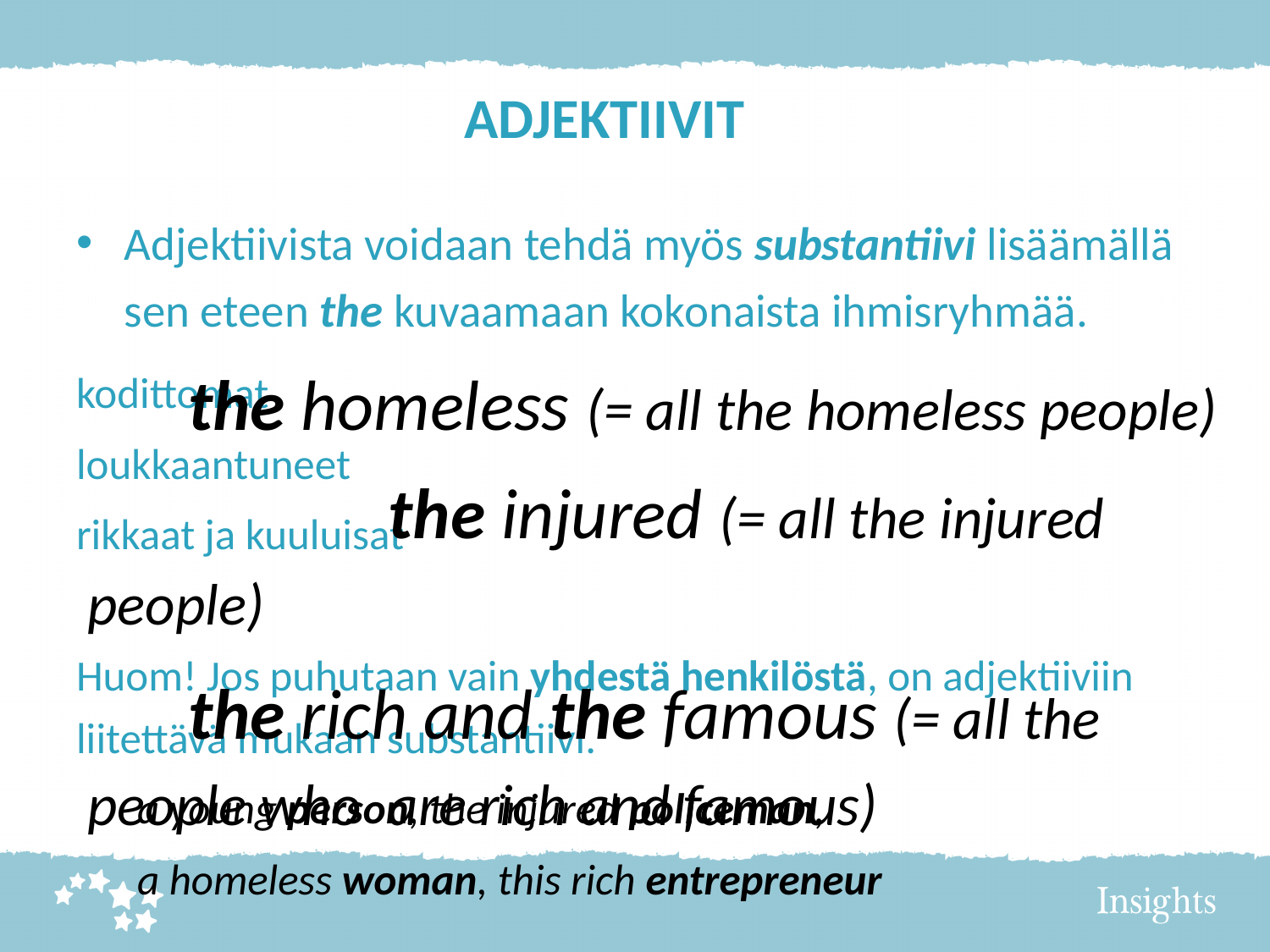

# ADJEKTIIVIT
Adjektiivista voidaan tehdä myös substantiivi lisäämällä sen eteen the kuvaamaan kokonaista ihmisryhmää.
kodittomat
loukkaantuneet
rikkaat ja kuuluisat

Huom! Jos puhutaan vain yhdestä henkilöstä, on adjektiiviin liitettävä mukaan substantiivi.
	a young person, the injured policeman,
	a homeless woman, this rich entrepreneur

			the homeless (= all the homeless people)
	   	 	the injured (= all the injured people)
			the rich and the famous (= all the people who 							are rich and famous)